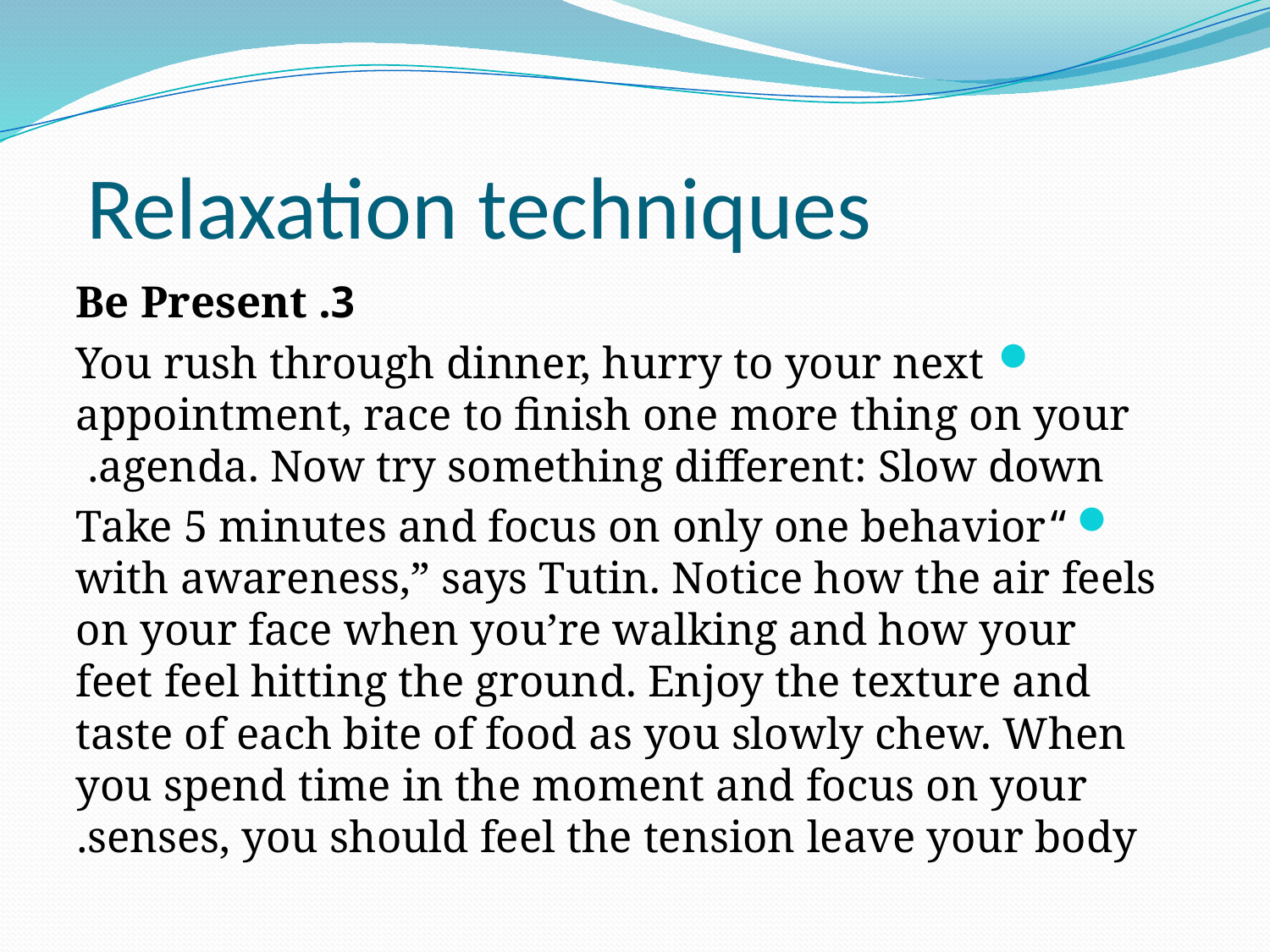

# Relaxation techniques
3. Be Present
You rush through dinner, hurry to your next appointment, race to finish one more thing on your agenda. Now try something different: Slow down.
“Take 5 minutes and focus on only one behavior with awareness,” says Tutin. Notice how the air feels on your face when you’re walking and how your feet feel hitting the ground. Enjoy the texture and taste of each bite of food as you slowly chew. When you spend time in the moment and focus on your senses, you should feel the tension leave your body.